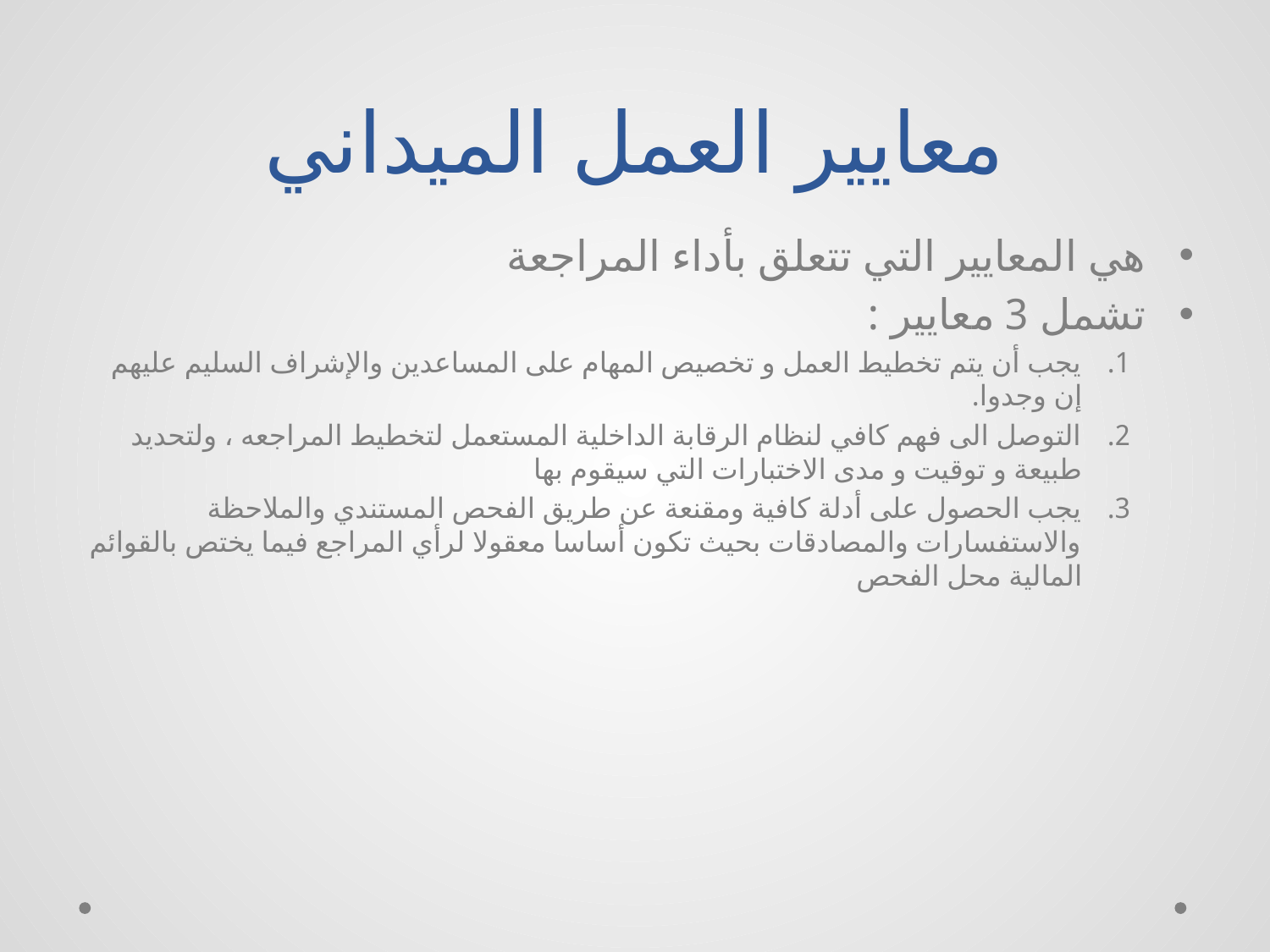

# معايير العمل الميداني
هي المعايير التي تتعلق بأداء المراجعة
تشمل 3 معايير :
يجب أن يتم تخطيط العمل و تخصيص المهام على المساعدين والإشراف السليم عليهم إن وجدوا.
التوصل الى فهم كافي لنظام الرقابة الداخلية المستعمل لتخطيط المراجعه ، ولتحديد طبيعة و توقيت و مدى الاختبارات التي سيقوم بها
يجب الحصول على أدلة كافية ومقنعة عن طريق الفحص المستندي والملاحظة والاستفسارات والمصادقات بحيث تكون أساسا معقولا لرأي المراجع فيما يختص بالقوائم المالية محل الفحص